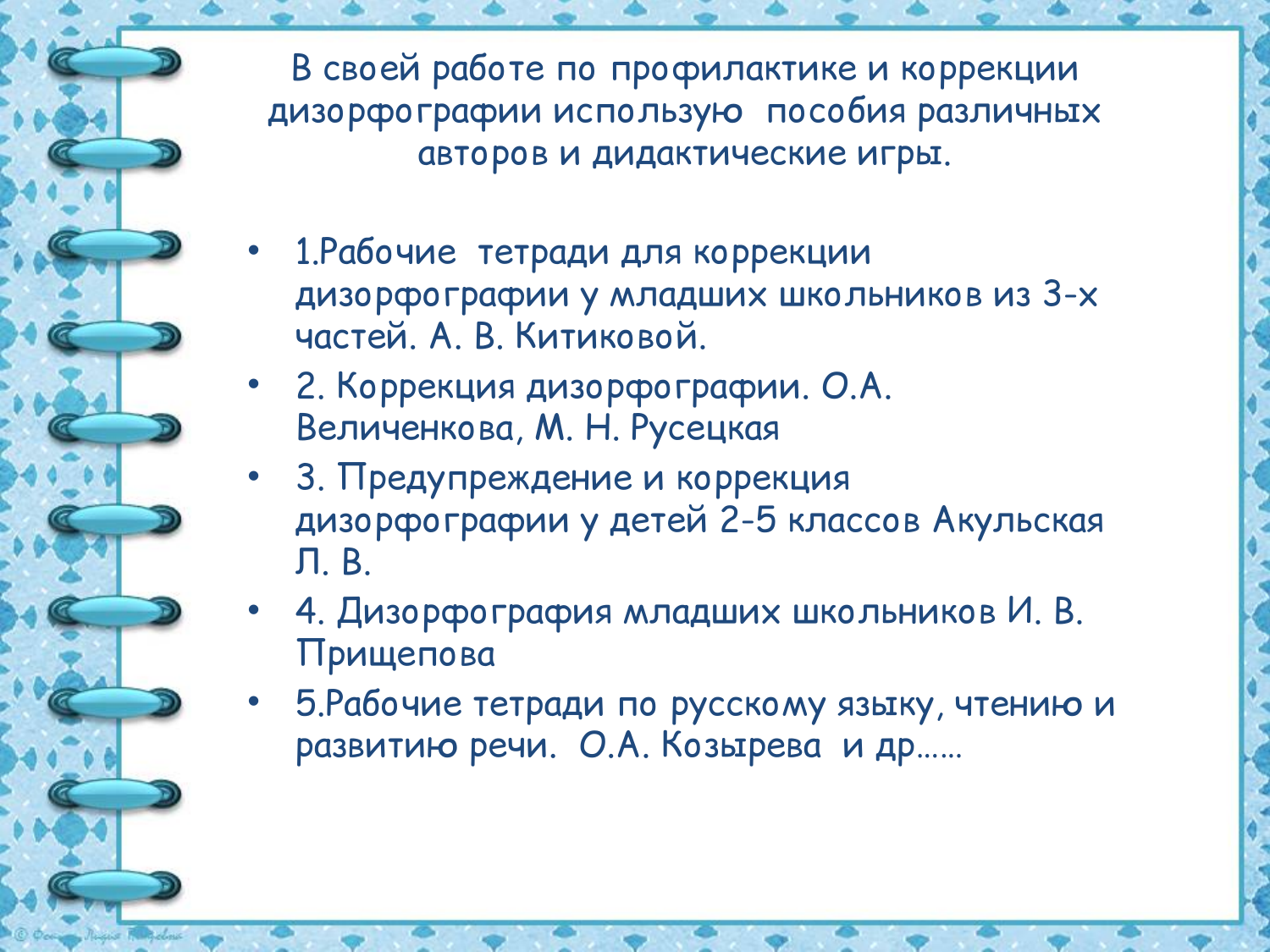

# В своей работе по профилактике и коррекции дизорфографии использую  пособия различных авторов и дидактические игры.
1.Рабочие  тетради для коррекции дизорфографии у младших школьников из 3-х частей. А. В. Китиковой.
2. Коррекция дизорфографии. О.А. Величенкова, М. Н. Русецкая
3. Предупреждение и коррекция дизорфографии у детей 2-5 классов Акульская Л. В.
4. Дизорфография младших школьников И. В. Прищепова
5.Рабочие тетради по русскому языку, чтению и развитию речи.  О.А. Козырева  и др……